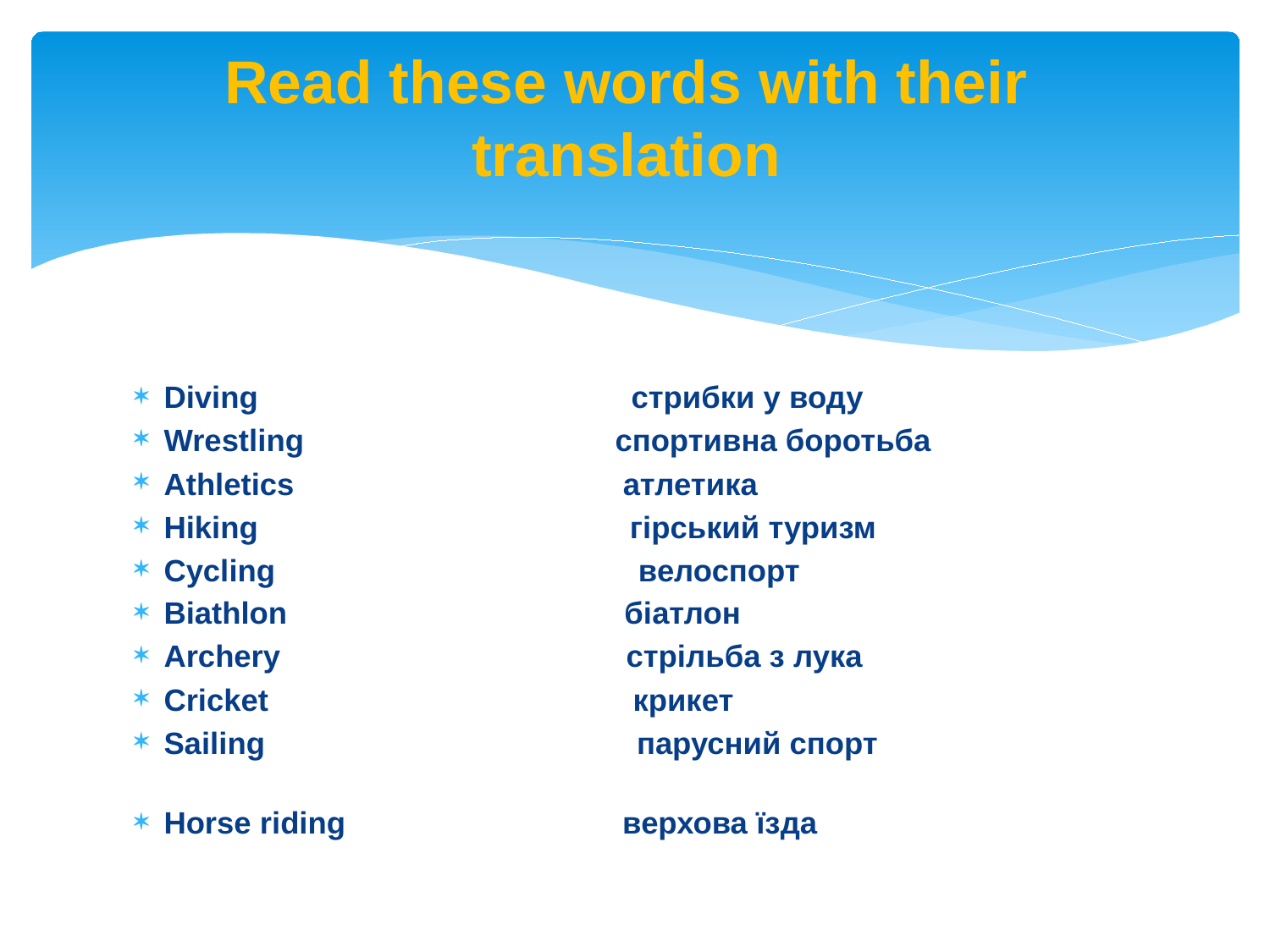

# Read these words with their translation
Diving                                           стрибки у воду
Wrestling                                    спортивна боротьба
Athletics                                      атлетика
Hiking                                           гірський туризм
Cycling                                          велоспорт
Biathlon                                       біатлон
Archery                                        стрільба з лука
Cricket                                          крикет
Sailing                                           парусний спорт
Horse riding                                верхова їзда